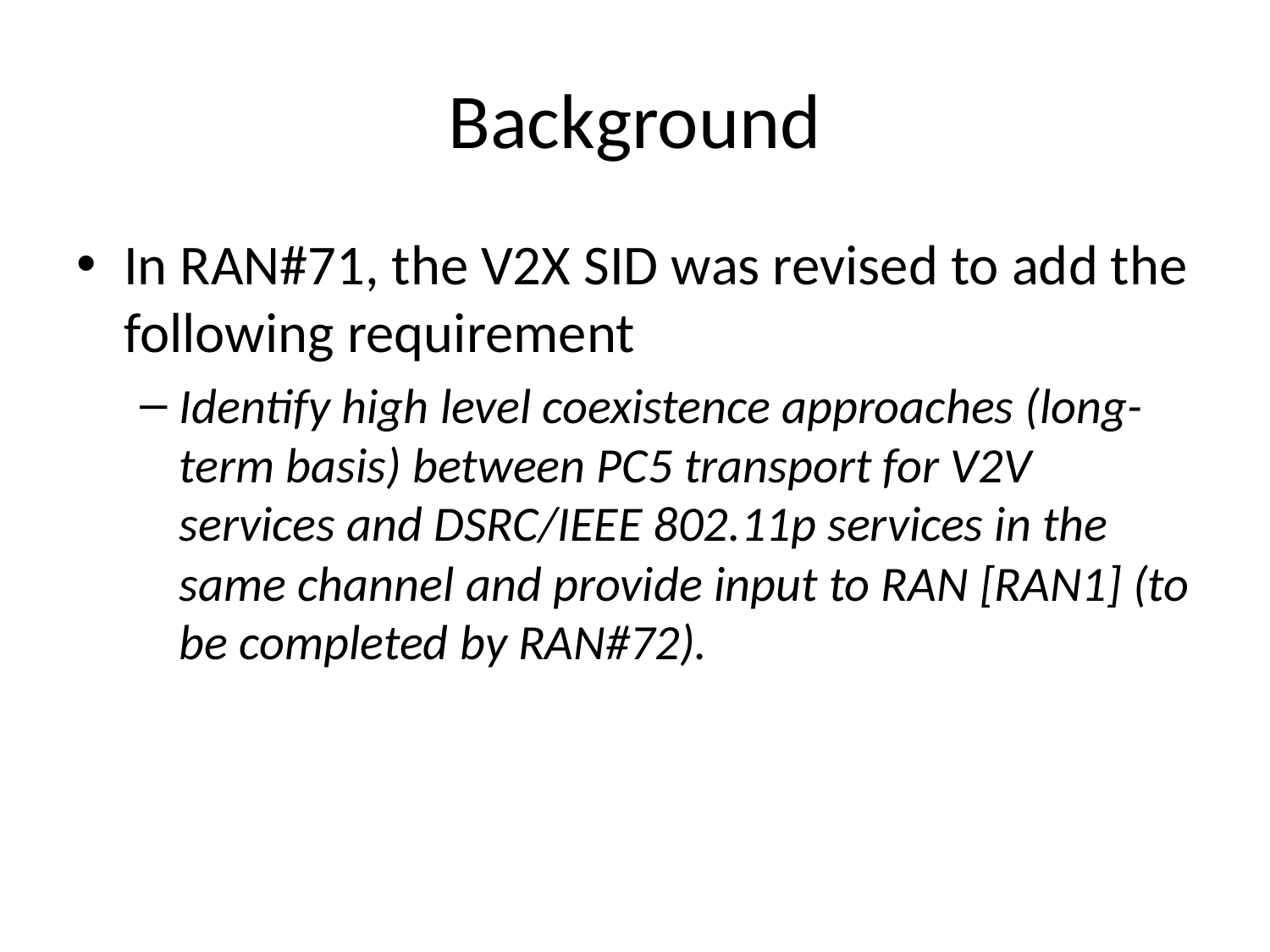

# Background
In RAN#71, the V2X SID was revised to add the following requirement
Identify high level coexistence approaches (long-term basis) between PC5 transport for V2V services and DSRC/IEEE 802.11p services in the same channel and provide input to RAN [RAN1] (to be completed by RAN#72).